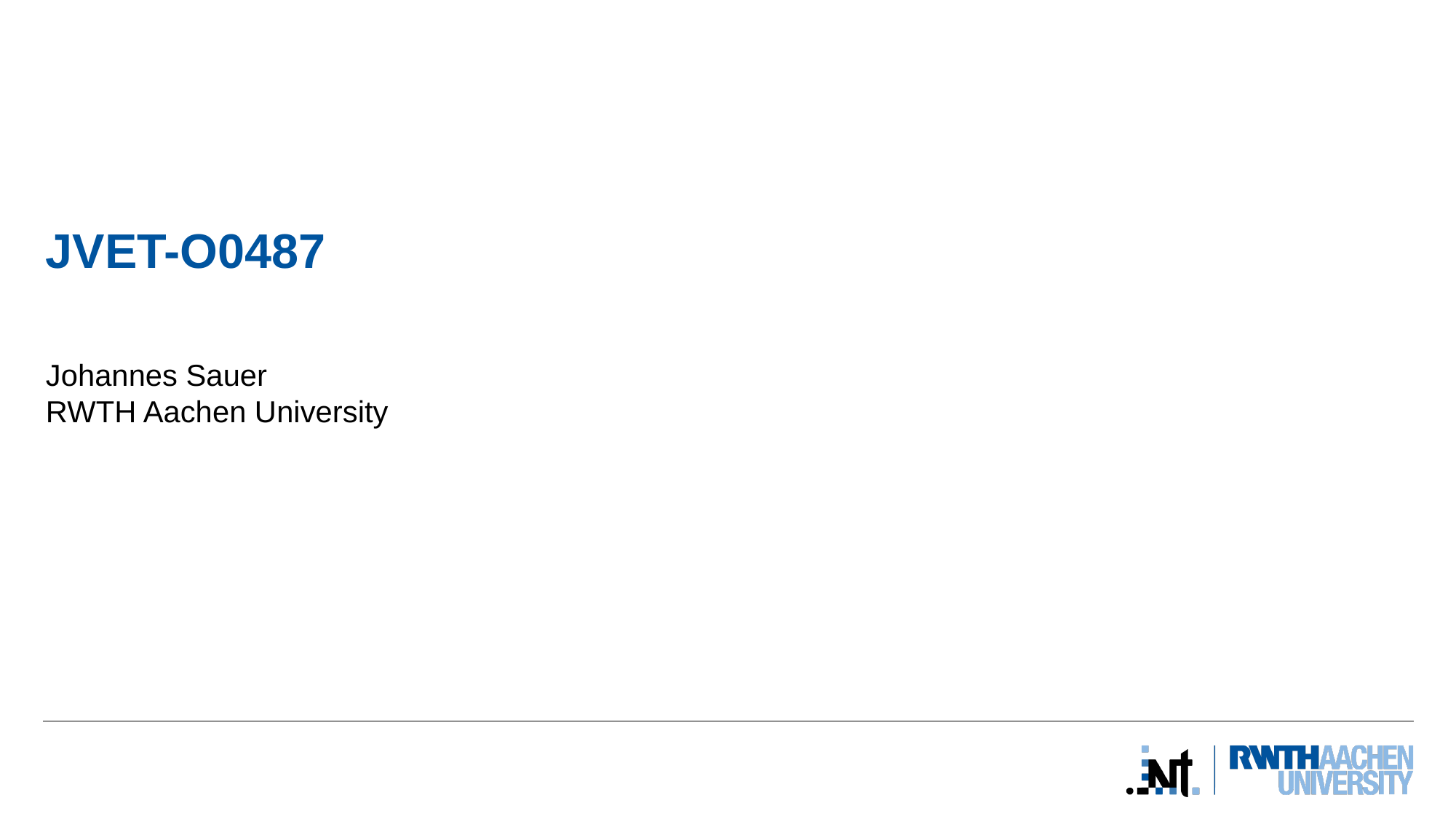

# JVET-O0487
Johannes Sauer
RWTH Aachen University